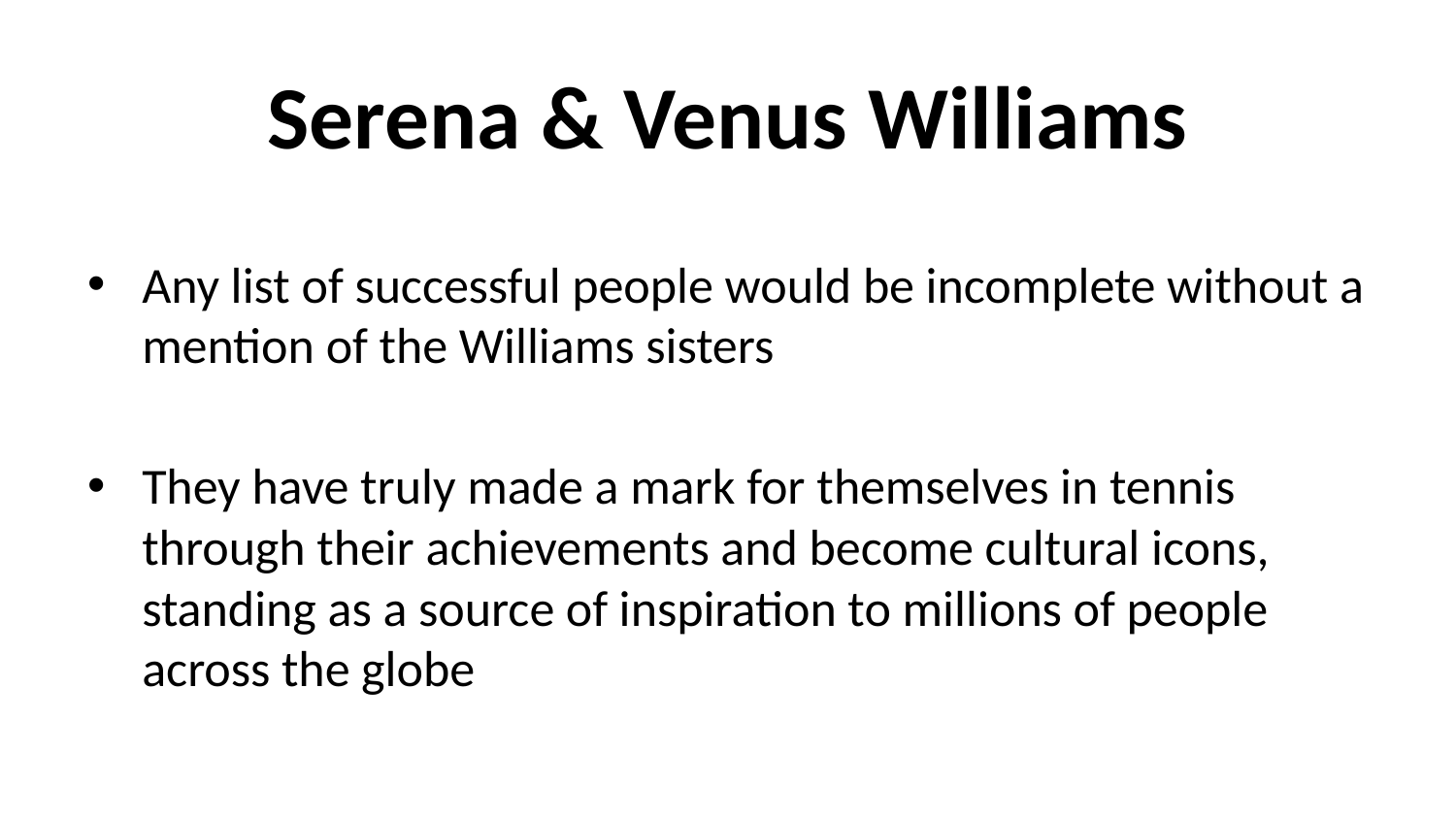

# Serena & Venus Williams
Any list of successful people would be incomplete without a mention of the Williams sisters

They have truly made a mark for themselves in tennis through their achievements and become cultural icons, standing as a source of inspiration to millions of people across the globe